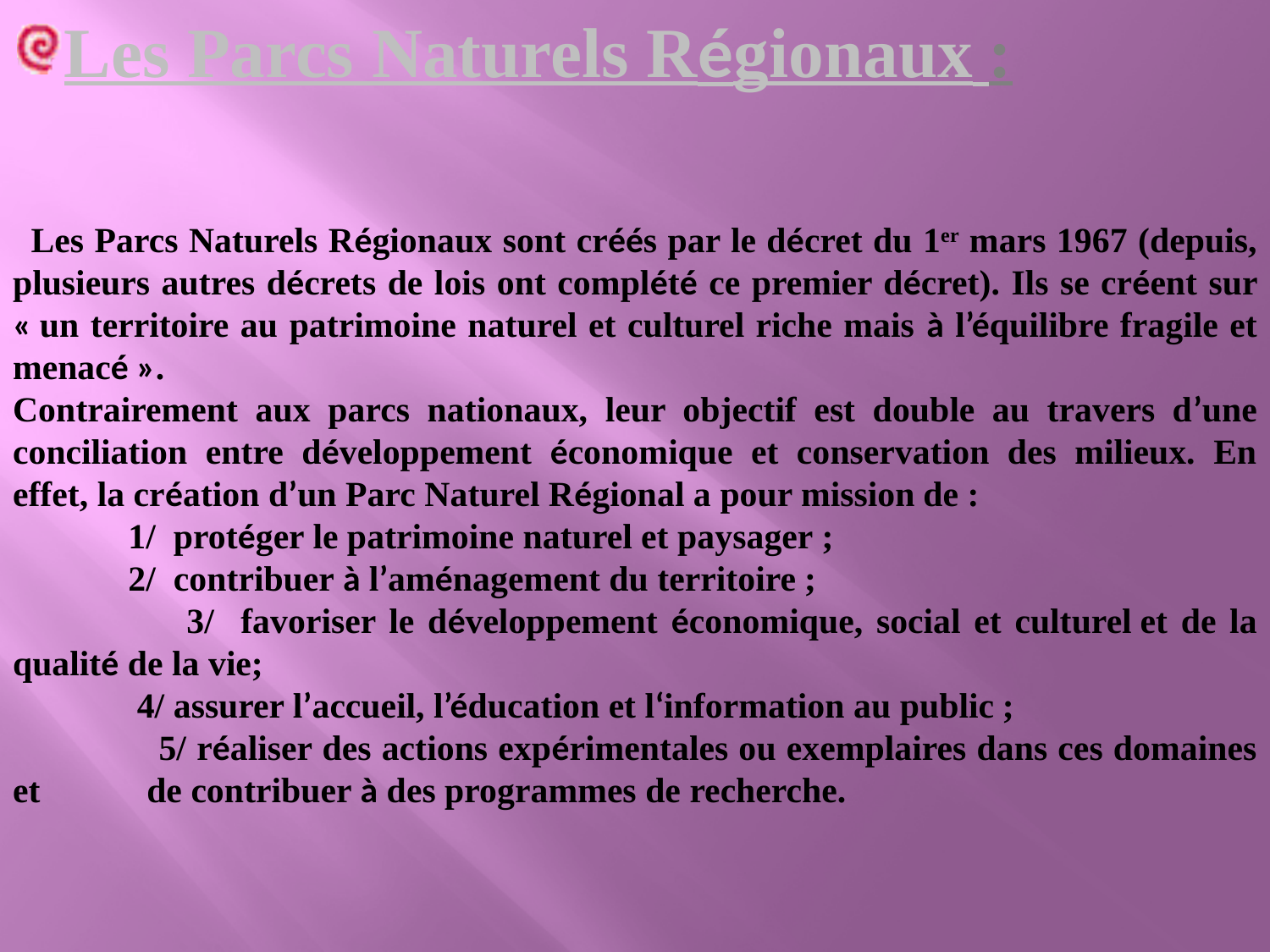

Les Parcs Naturels Régionaux :
  Les Parcs Naturels Régionaux sont créés par le décret du 1er mars 1967 (depuis, plusieurs autres décrets de lois ont complété ce premier décret). Ils se créent sur « un territoire au patrimoine naturel et culturel riche mais à l’équilibre fragile et menacé ».
Contrairement aux parcs nationaux, leur objectif est double au travers d’une conciliation entre développement économique et conservation des milieux. En effet, la création d’un Parc Naturel Régional a pour mission de :
             1/  protéger le patrimoine naturel et paysager ;
             2/  contribuer à l’aménagement du territoire ;
             3/  favoriser le développement économique, social et culturel et de la qualité de la vie;
              4/ assurer l’accueil, l’éducation et l‘information au public ;
              5/ réaliser des actions expérimentales ou exemplaires dans ces domaines et            de contribuer à des programmes de recherche.